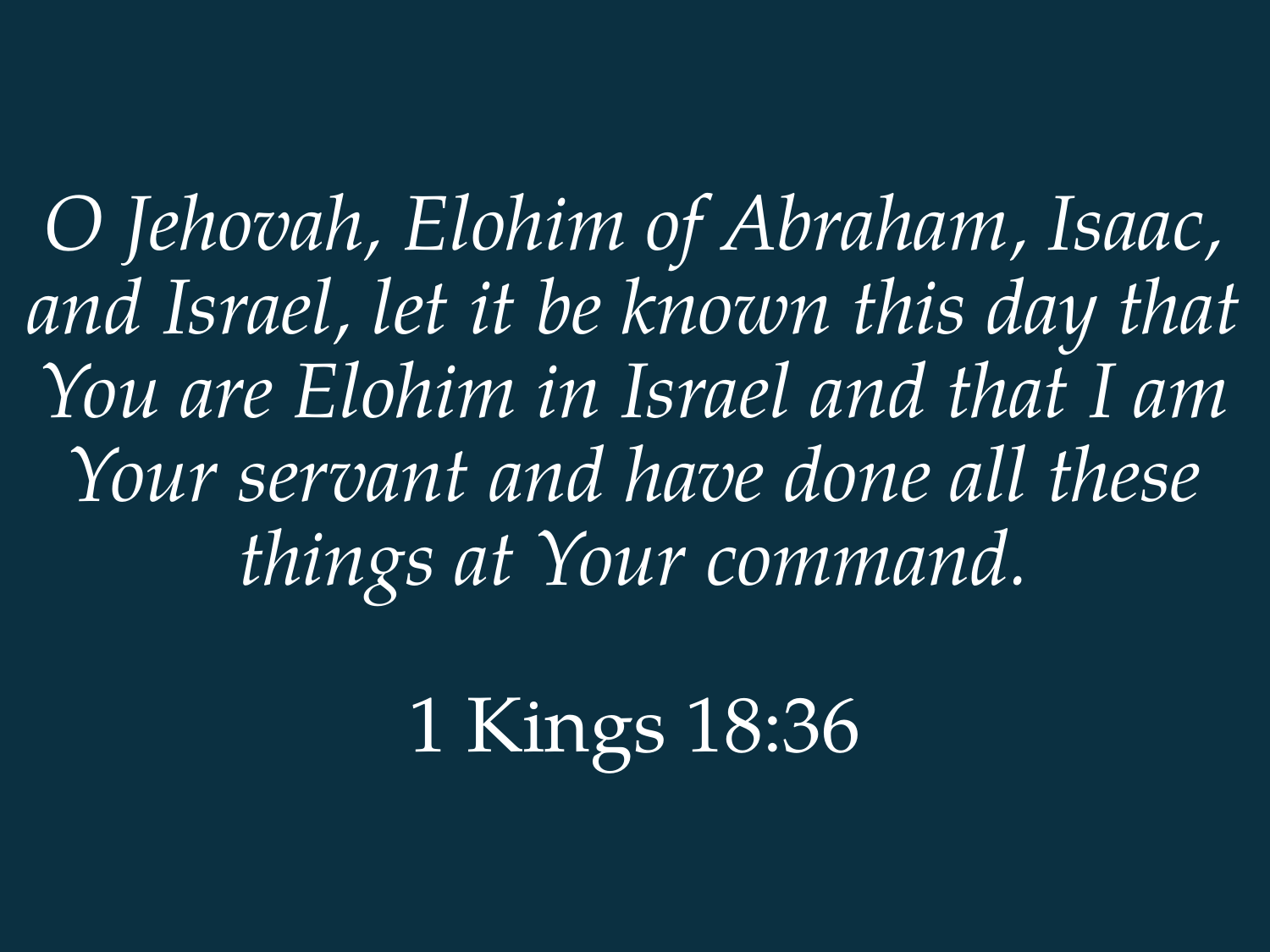

# O Jehovah, Elohim of Abraham, Isaac, and Israel, let it be known this day that You are Elohim in Israel and that I am Your servant and have done all these things at Your command. 1 Kings 18:36